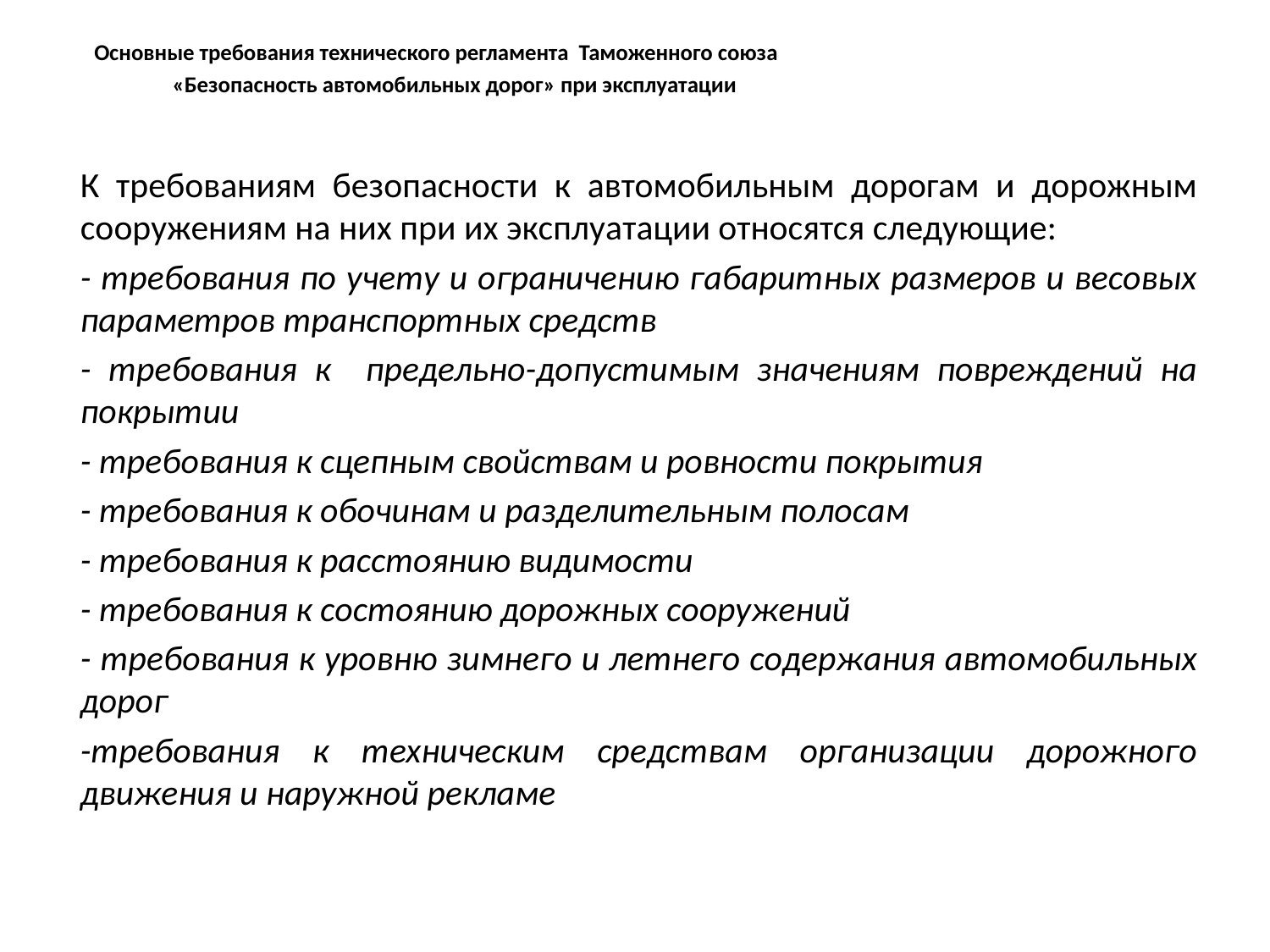

Основные требования технического регламента  Таможенного союза «Безопасность автомобильных дорог» при эксплуатации
К требованиям безопасности к автомобильным дорогам и дорожным сооружениям на них при их эксплуатации относятся следующие:
- требования по учету и ограничению габаритных размеров и весовых параметров транспортных средств
- требования к  предельно-допустимым значениям повреждений на покрытии
- требования к сцепным свойствам и ровности покрытия
- требования к обочинам и разделительным полосам
- требования к расстоянию видимости
- требования к состоянию дорожных сооружений
- требования к уровню зимнего и летнего содержания автомобильных дорог
-требования к техническим средствам организации дорожного движения и наружной рекламе